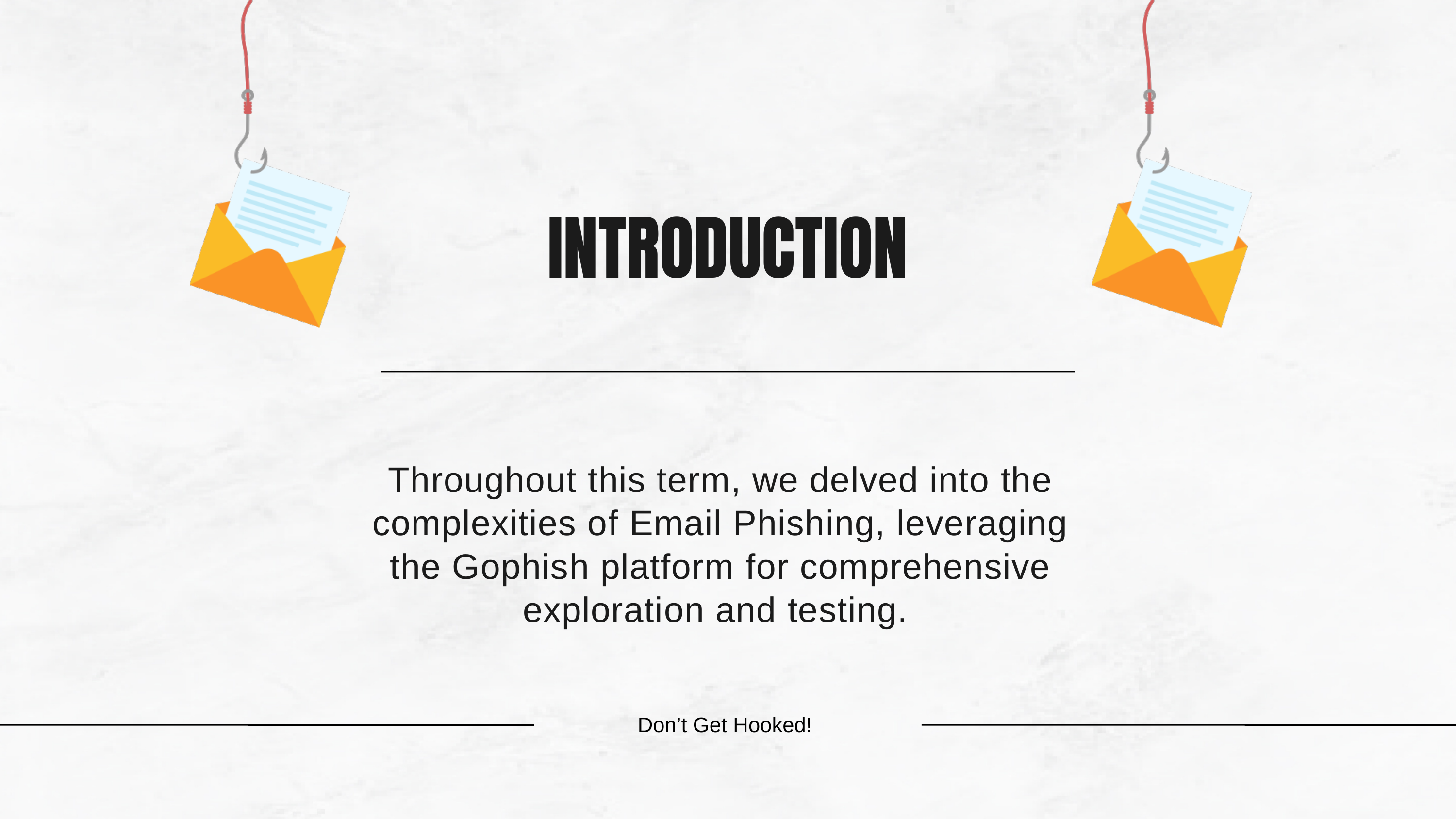

INTRODUCTION

Throughout this term, we delved into the complexities of Email Phishing, leveraging the Gophish platform for comprehensive exploration and testing.
Don’t Get Hooked!